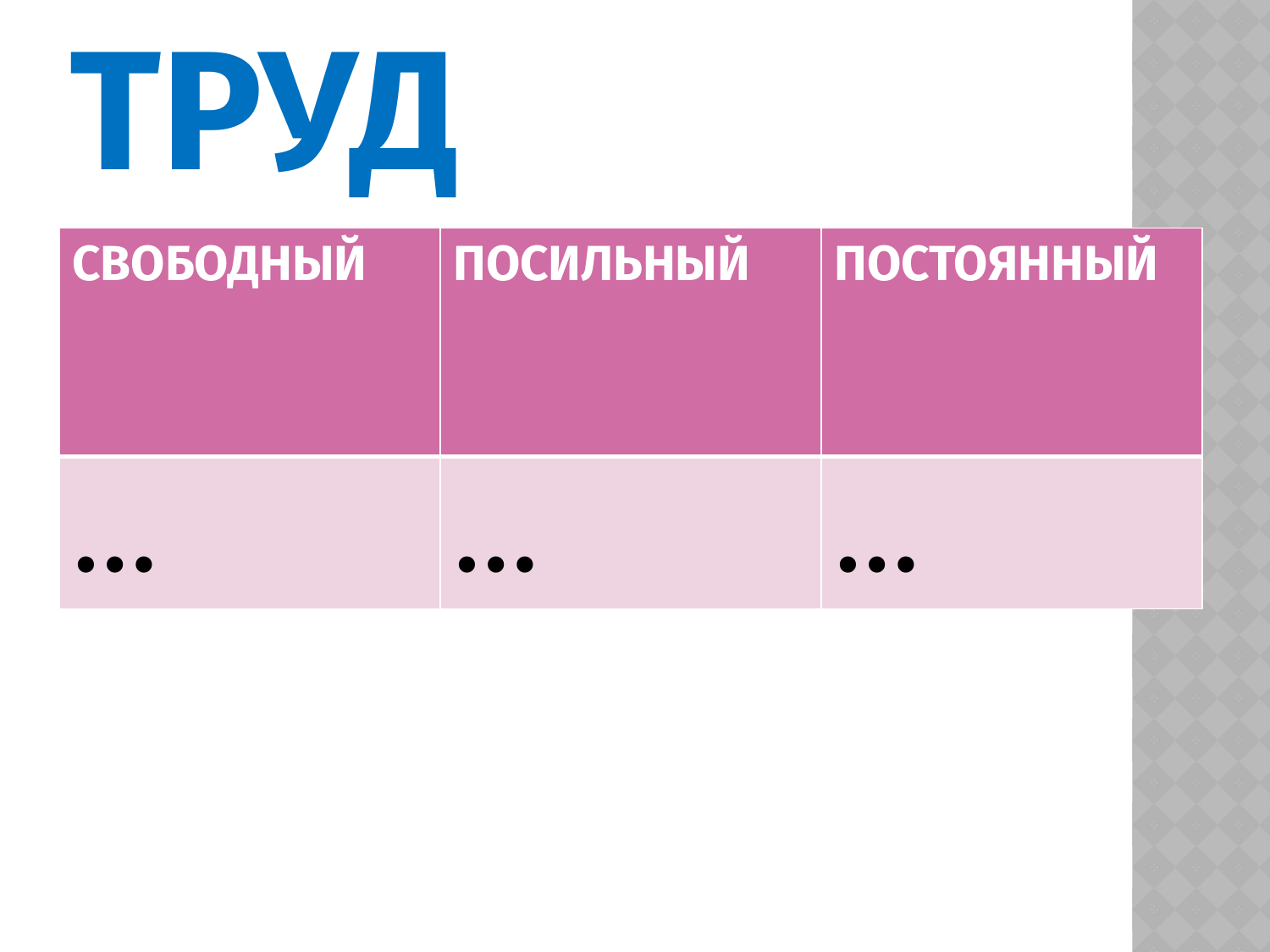

# ТРУД
| СВОБОДНЫЙ | ПОСИЛЬНЫЙ | ПОСТОЯННЫЙ |
| --- | --- | --- |
| … | … | … |